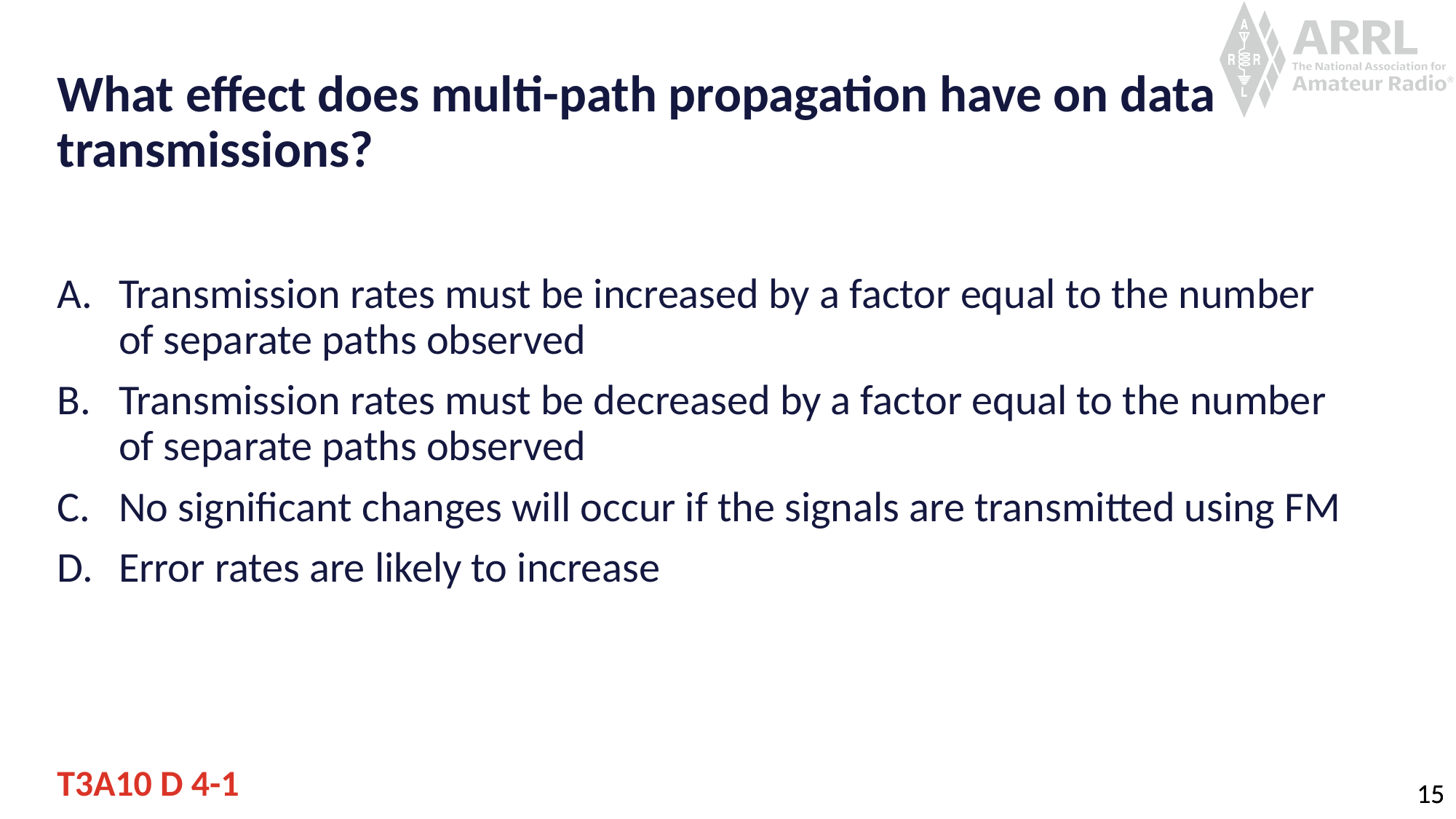

# What effect does multi-path propagation have on data transmissions?
Transmission rates must be increased by a factor equal to the number of separate paths observed
Transmission rates must be decreased by a factor equal to the number of separate paths observed
No significant changes will occur if the signals are transmitted using FM
Error rates are likely to increase
T3A10 D 4-1